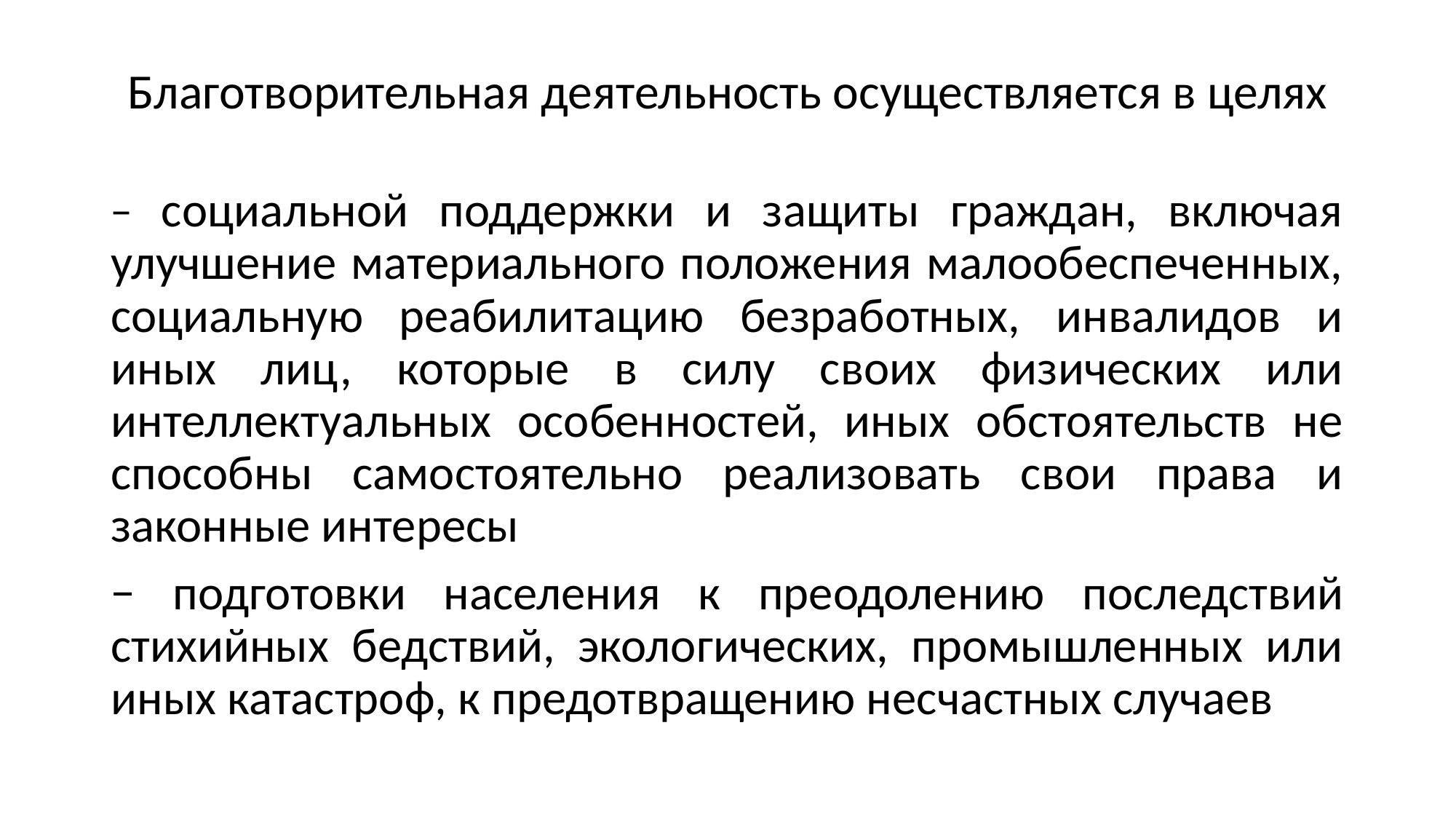

# Благотворительная деятельность осуществляется в целях
− социальной поддержки и защиты граждан, включая улучшение материального положения малообеспеченных, социальную реабилитацию безработных, инвалидов и иных лиц, которые в силу своих физических или интеллектуальных особенностей, иных обстоятельств не способны самостоятельно реализовать свои права и законные интересы
− подготовки населения к преодолению последствий стихийных бедствий, экологических, промышленных или иных катастроф, к предотвращению несчастных случаев